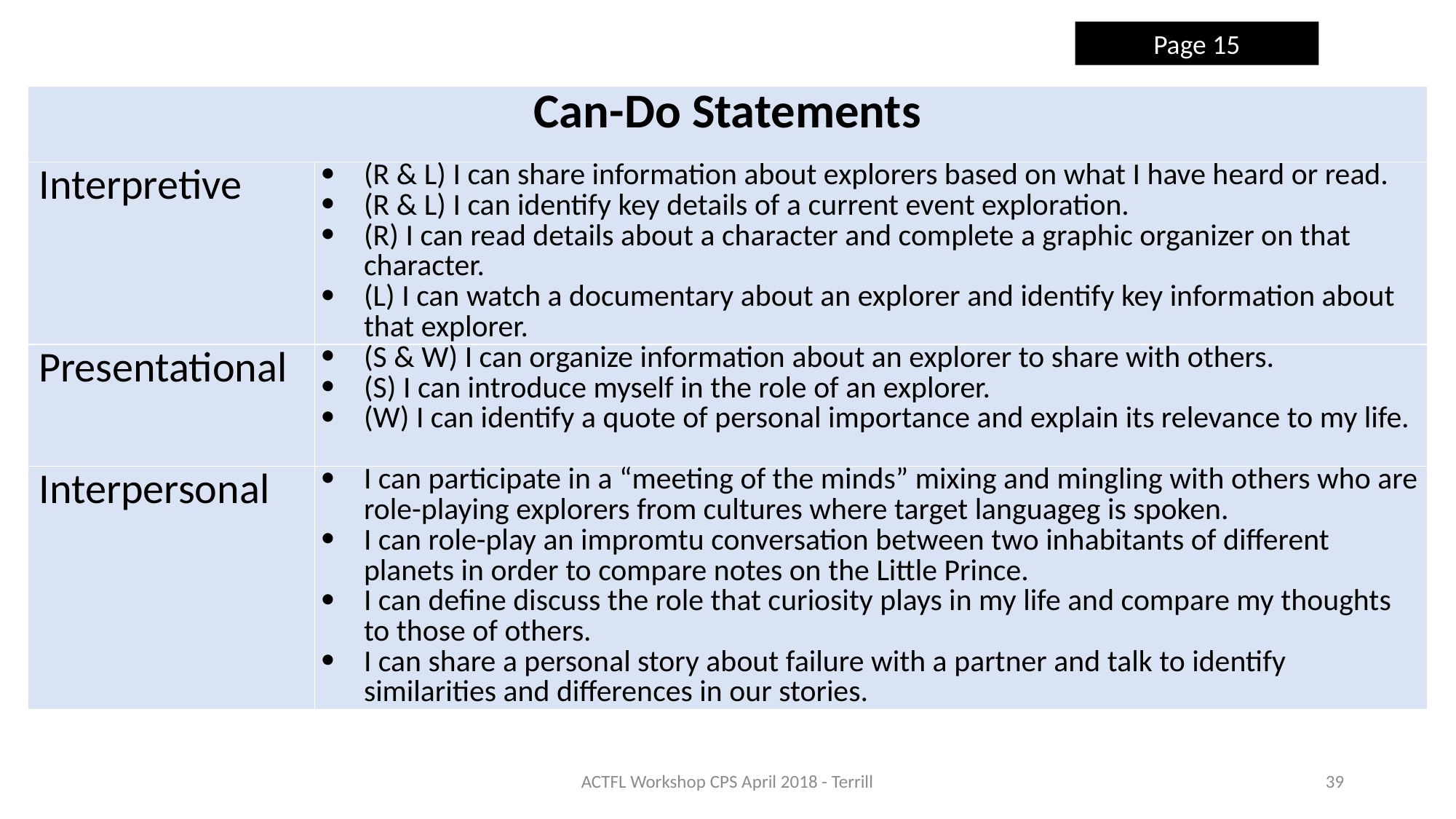

Page 15
| Can-Do Statements |  |
| --- | --- |
| Interpretive | (R & L) I can share information about explorers based on what I have heard or read. (R & L) I can identify key details of a current event exploration. (R) I can read details about a character and complete a graphic organizer on that character. (L) I can watch a documentary about an explorer and identify key information about that explorer. |
| Presentational | (S & W) I can organize information about an explorer to share with others. (S) I can introduce myself in the role of an explorer. (W) I can identify a quote of personal importance and explain its relevance to my life. |
| Interpersonal | I can participate in a “meeting of the minds” mixing and mingling with others who are role-playing explorers from cultures where target languageg is spoken. I can role-play an impromtu conversation between two inhabitants of different planets in order to compare notes on the Little Prince. I can define discuss the role that curiosity plays in my life and compare my thoughts to those of others. I can share a personal story about failure with a partner and talk to identify similarities and differences in our stories. |
ACTFL Workshop CPS April 2018 - Terrill
39